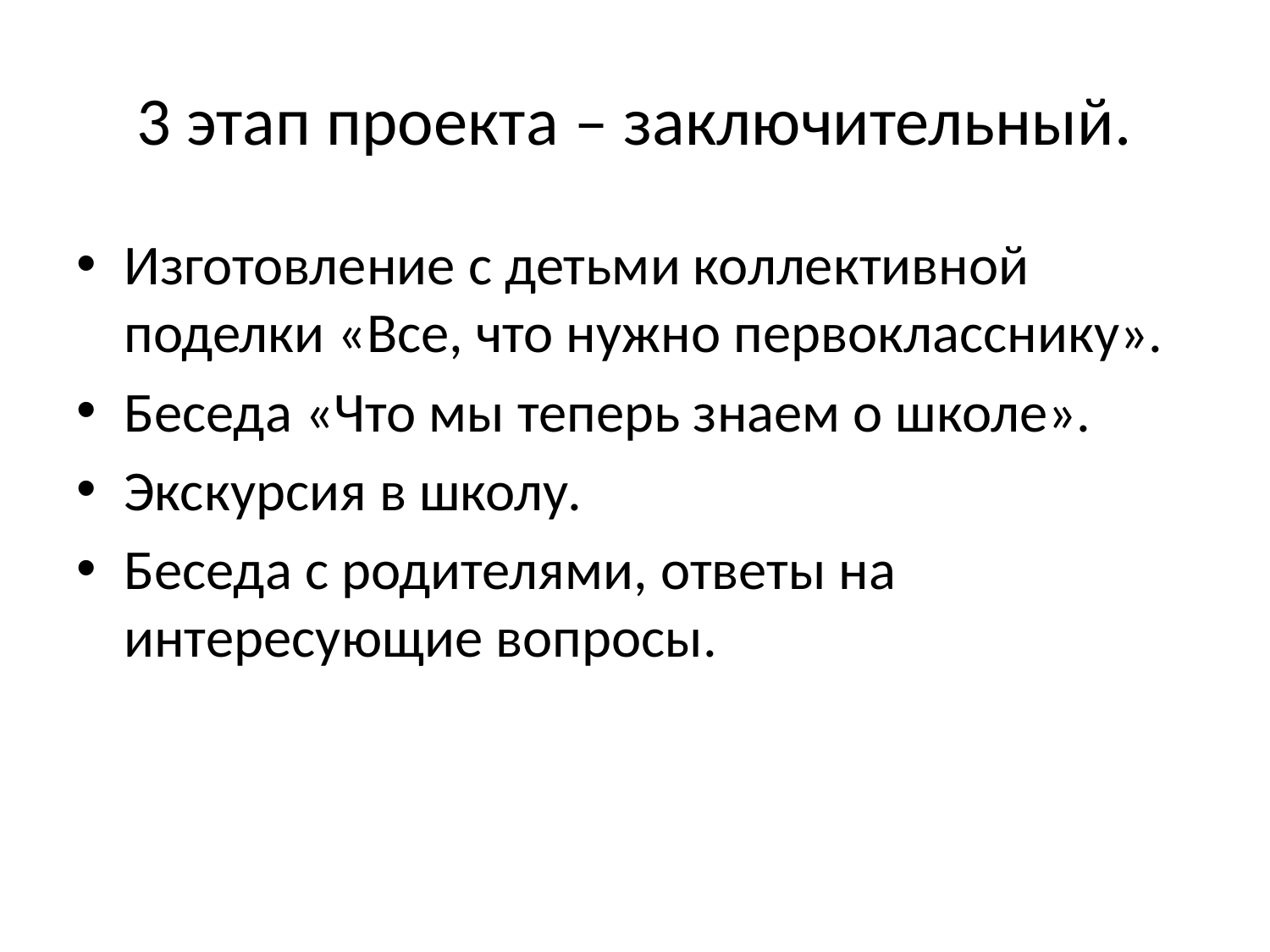

# 3 этап проекта – заключительный.
Изготовление с детьми коллективной поделки «Все, что нужно первокласснику».
Беседа «Что мы теперь знаем о школе».
Экскурсия в школу.
Беседа с родителями, ответы на интересующие вопросы.